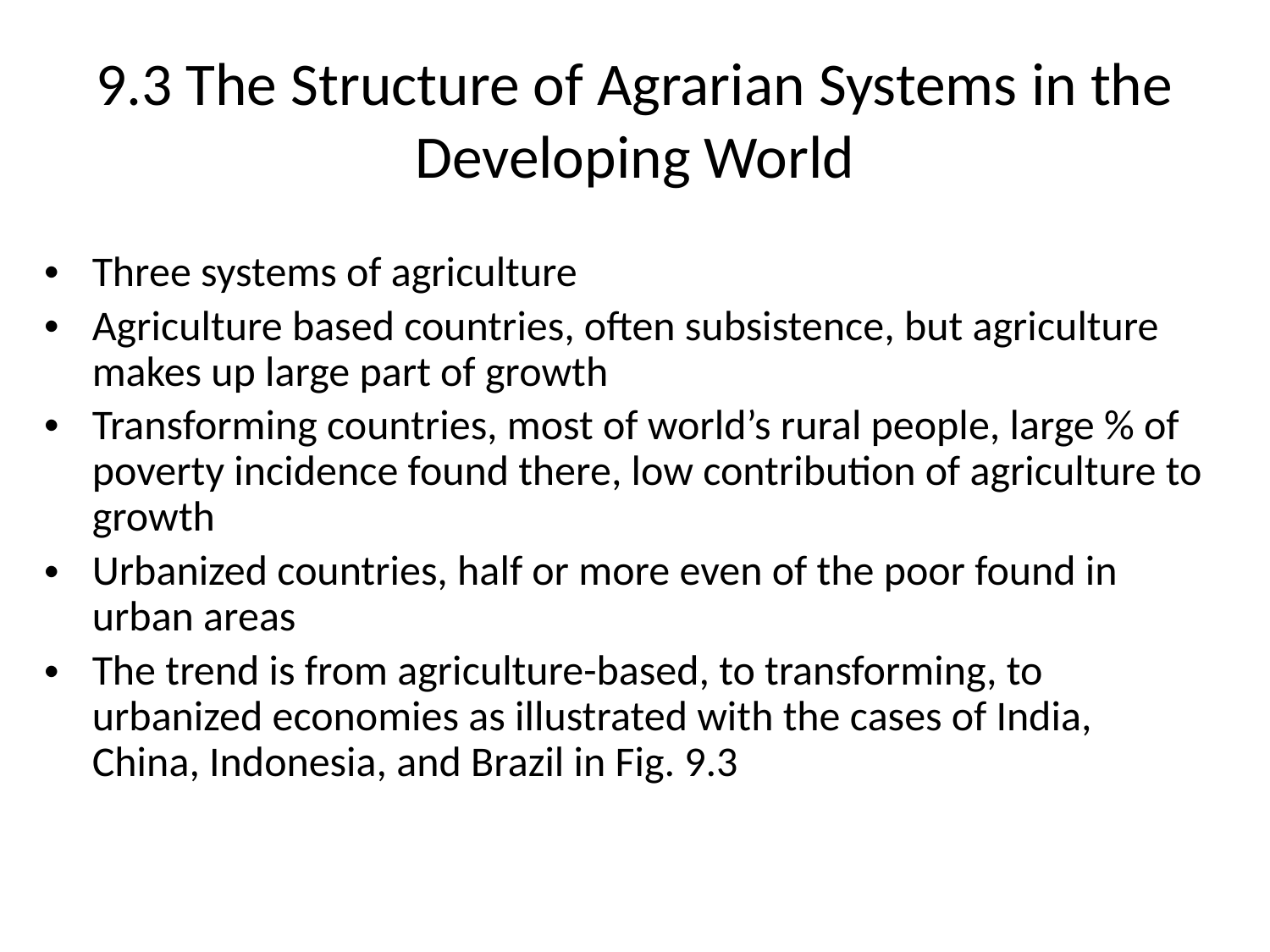

9.3 The Structure of Agrarian Systems in the Developing World
Three systems of agriculture
Agriculture based countries, often subsistence, but agriculture makes up large part of growth
Transforming countries, most of world’s rural people, large % of poverty incidence found there, low contribution of agriculture to growth
Urbanized countries, half or more even of the poor found in urban areas
The trend is from agriculture-based, to transforming, to urbanized economies as illustrated with the cases of India, China, Indonesia, and Brazil in Fig. 9.3